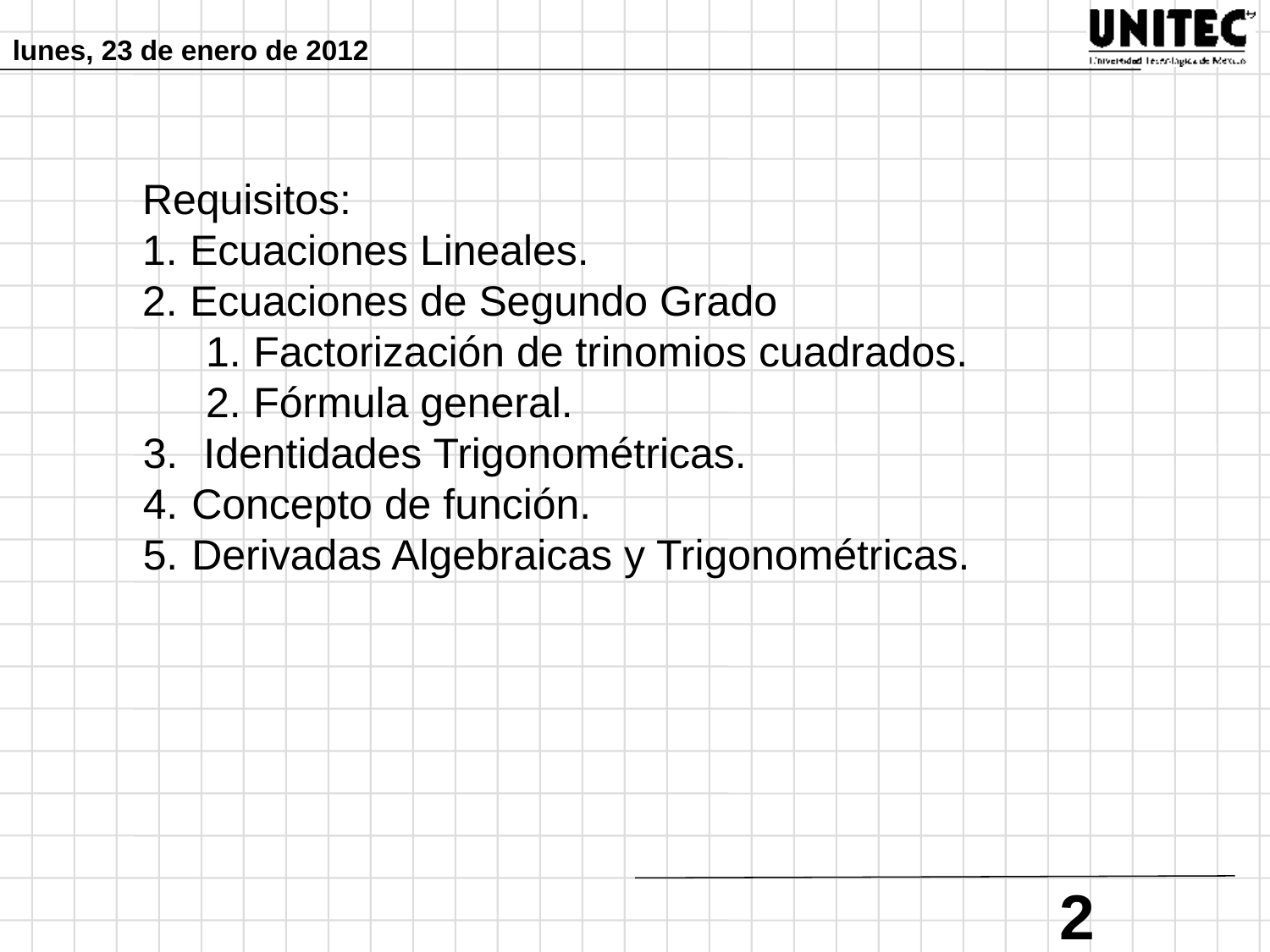

lunes, 23 de enero de 2012
Requisitos:
Ecuaciones Lineales.
Ecuaciones de Segundo Grado
Factorización de trinomios cuadrados.
Fórmula general.
 Identidades Trigonométricas.
Concepto de función.
Derivadas Algebraicas y Trigonométricas.
2